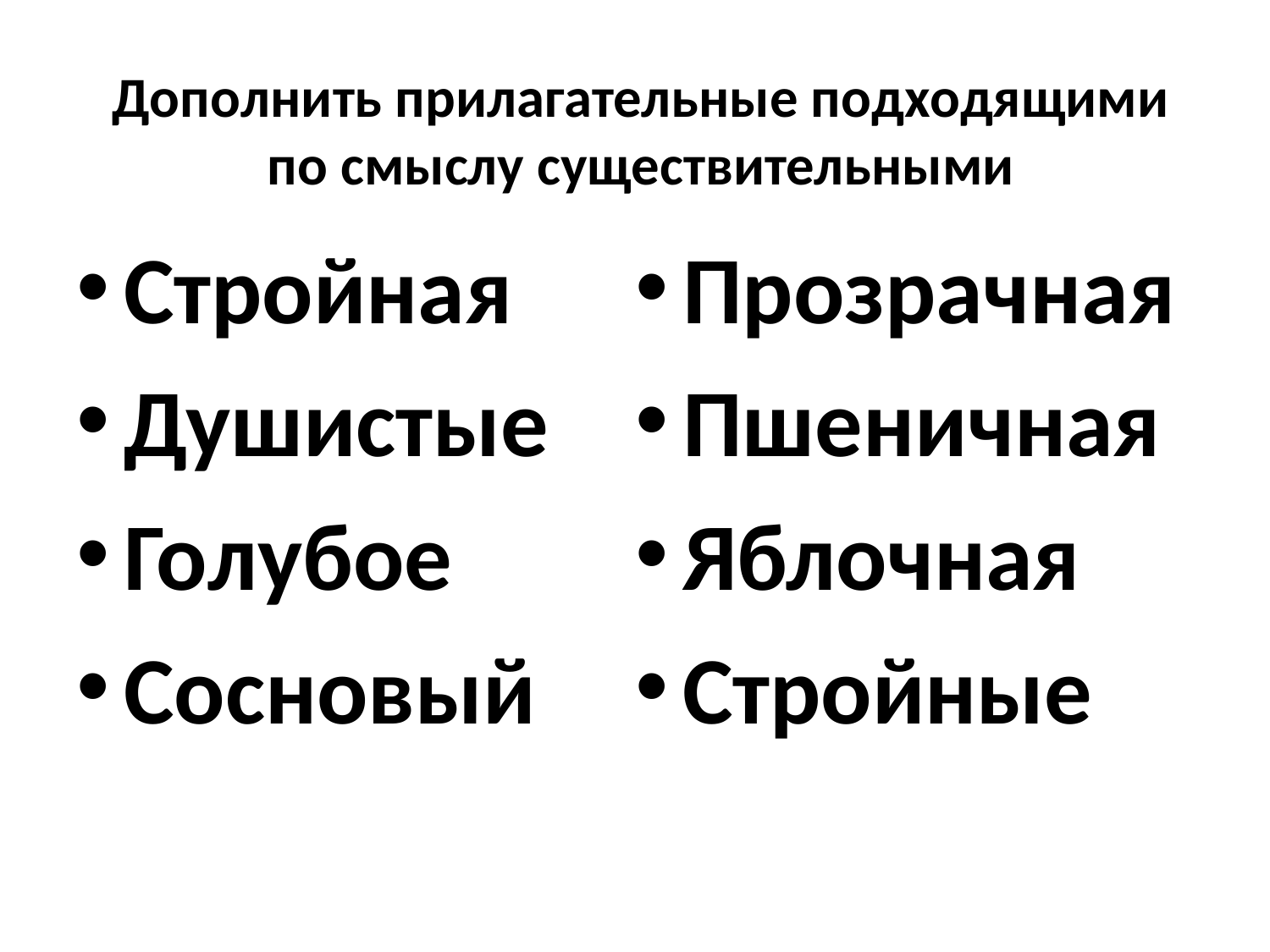

# Дополнить прилагательные подходящими по смыслу существительными
Стройная
Душистые
Голубое
Сосновый
Прозрачная
Пшеничная
Яблочная
Стройные